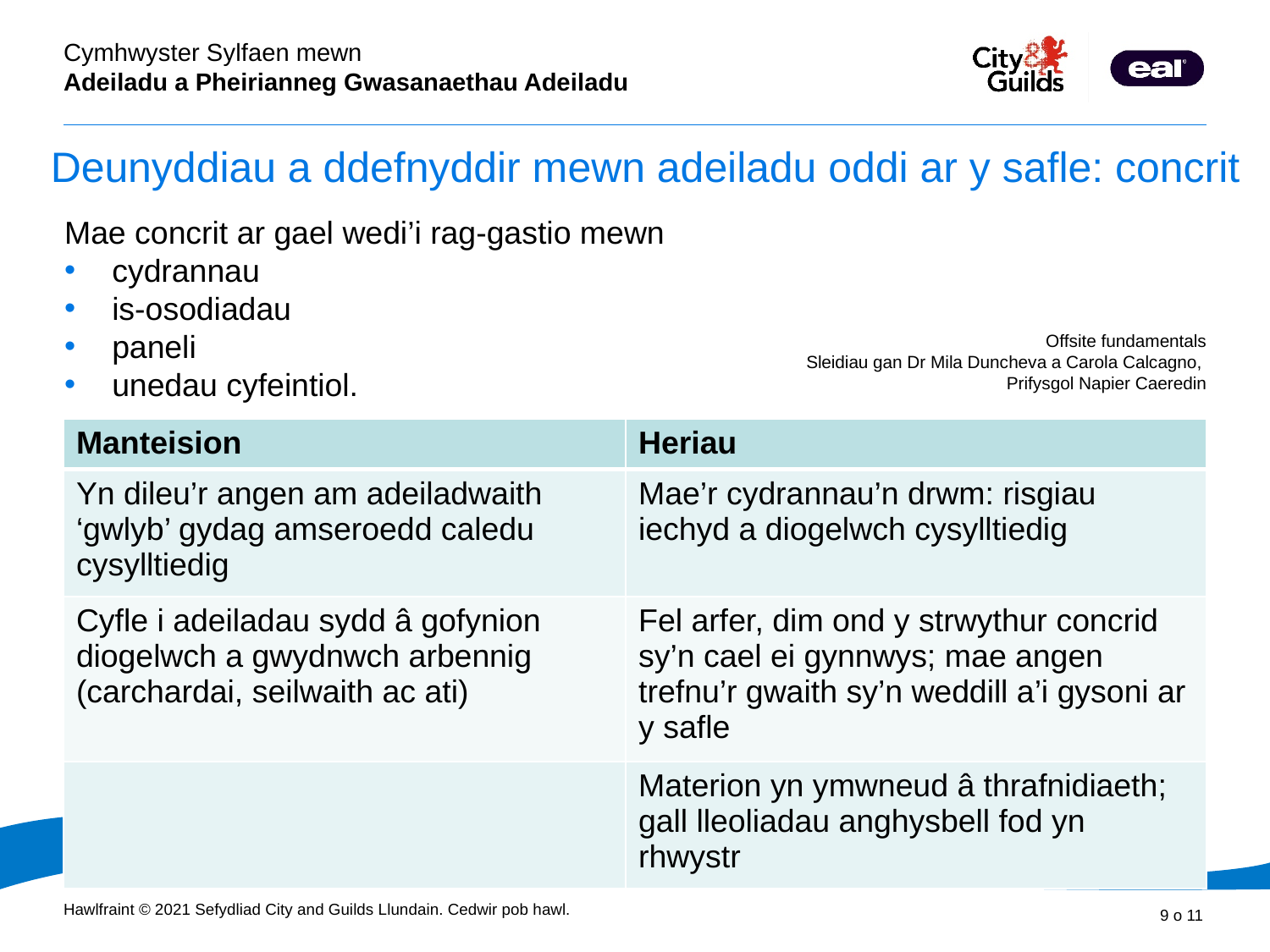

# Deunyddiau a ddefnyddir mewn adeiladu oddi ar y safle: concrit
Mae concrit ar gael wedi’i rag-gastio mewn
cydrannau
is-osodiadau
paneli
unedau cyfeintiol.

Offsite fundamentals
Sleidiau gan Dr Mila Duncheva a Carola Calcagno,
Prifysgol Napier Caeredin
| Manteision | Heriau |
| --- | --- |
| Yn dileu’r angen am adeiladwaith ‘gwlyb’ gydag amseroedd caledu cysylltiedig | Mae’r cydrannau’n drwm: risgiau iechyd a diogelwch cysylltiedig |
| Cyfle i adeiladau sydd â gofynion diogelwch a gwydnwch arbennig (carchardai, seilwaith ac ati) | Fel arfer, dim ond y strwythur concrid sy’n cael ei gynnwys; mae angen trefnu’r gwaith sy’n weddill a’i gysoni ar y safle |
|  | Materion yn ymwneud â thrafnidiaeth; gall lleoliadau anghysbell fod yn rhwystr |